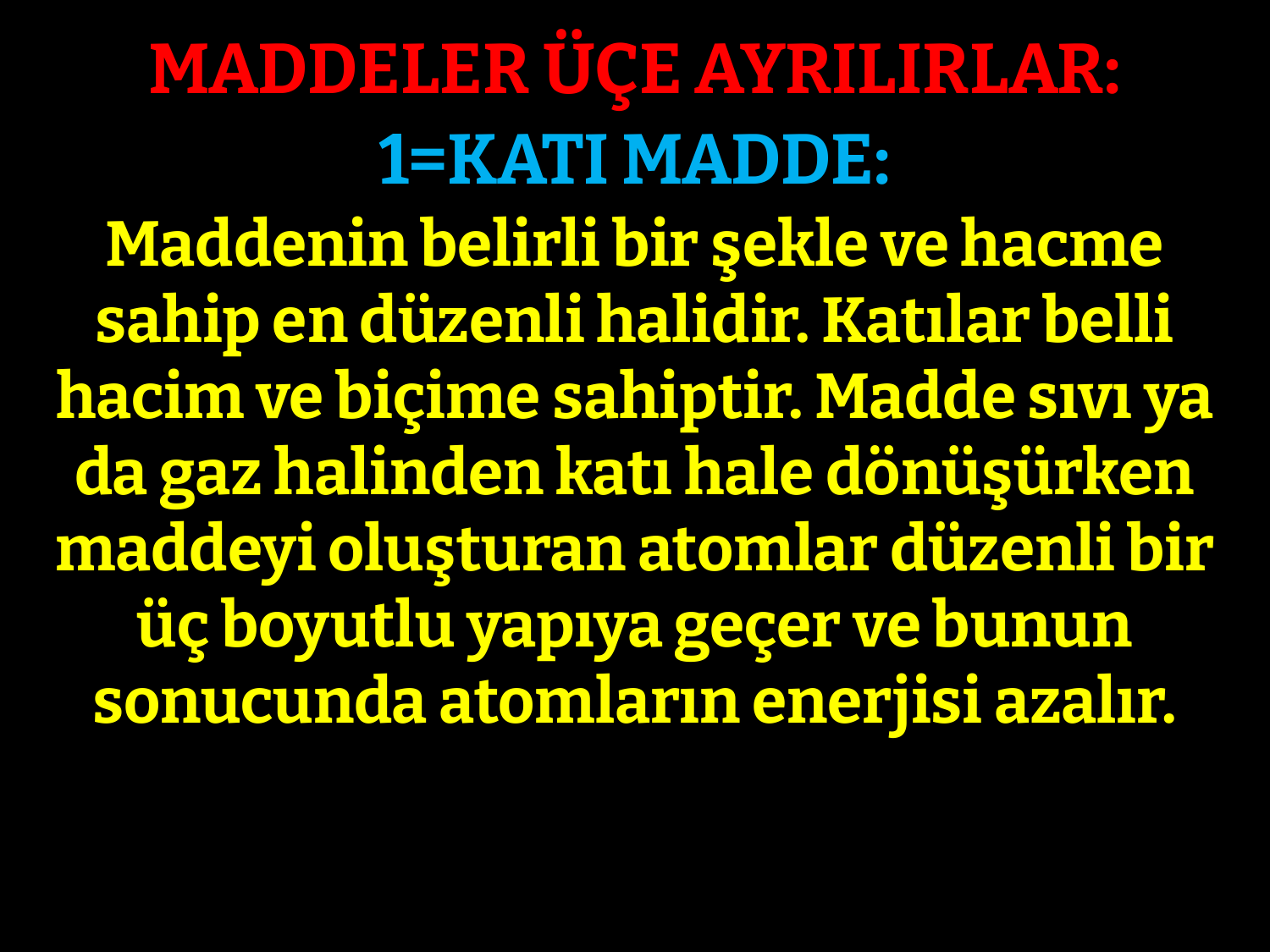

MADDELER ÜÇE AYRILIRLAR:
1=KATI MADDE:
Maddenin belirli bir şekle ve hacme sahip en düzenli halidir. Katılar belli hacim ve biçime sahiptir. Madde sıvı ya da gaz halinden katı hale dönüşürken maddeyi oluşturan atomlar düzenli bir üç boyutlu yapıya geçer ve bunun sonucunda atomların enerjisi azalır.

#